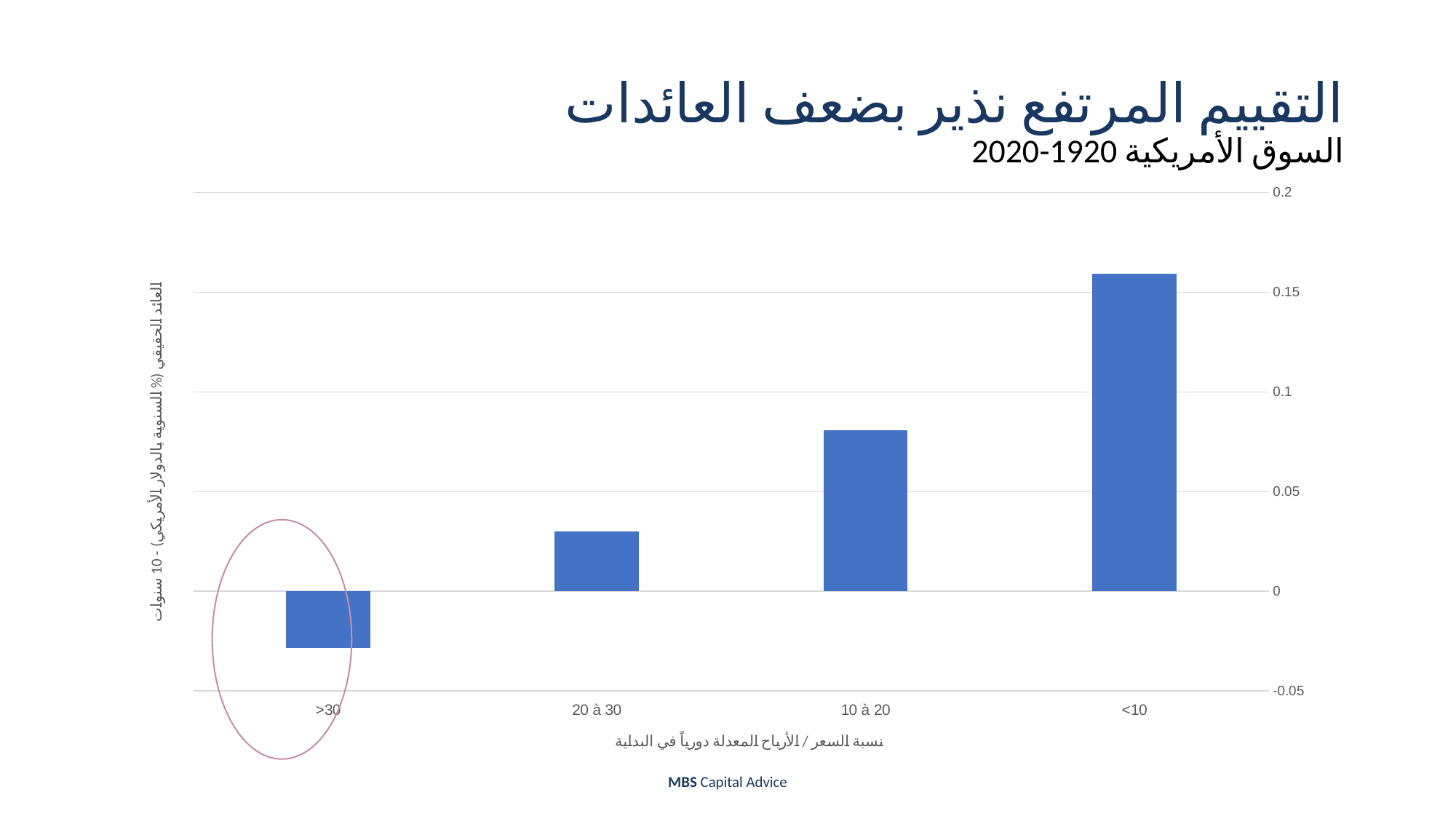

# التقييم المرتفع نذير بضعف العائدات السوق الأمريكية 1920-2020

### Chart

| Category |  |
|---|---|
| <10 | 0.15923656772202574 |
| 10 à 20 | 0.08067459320540739 |
| 20 à 30 | 0.030052757481828864 |
| >30 | -0.028302506675645166 |
MBS Capital Advice